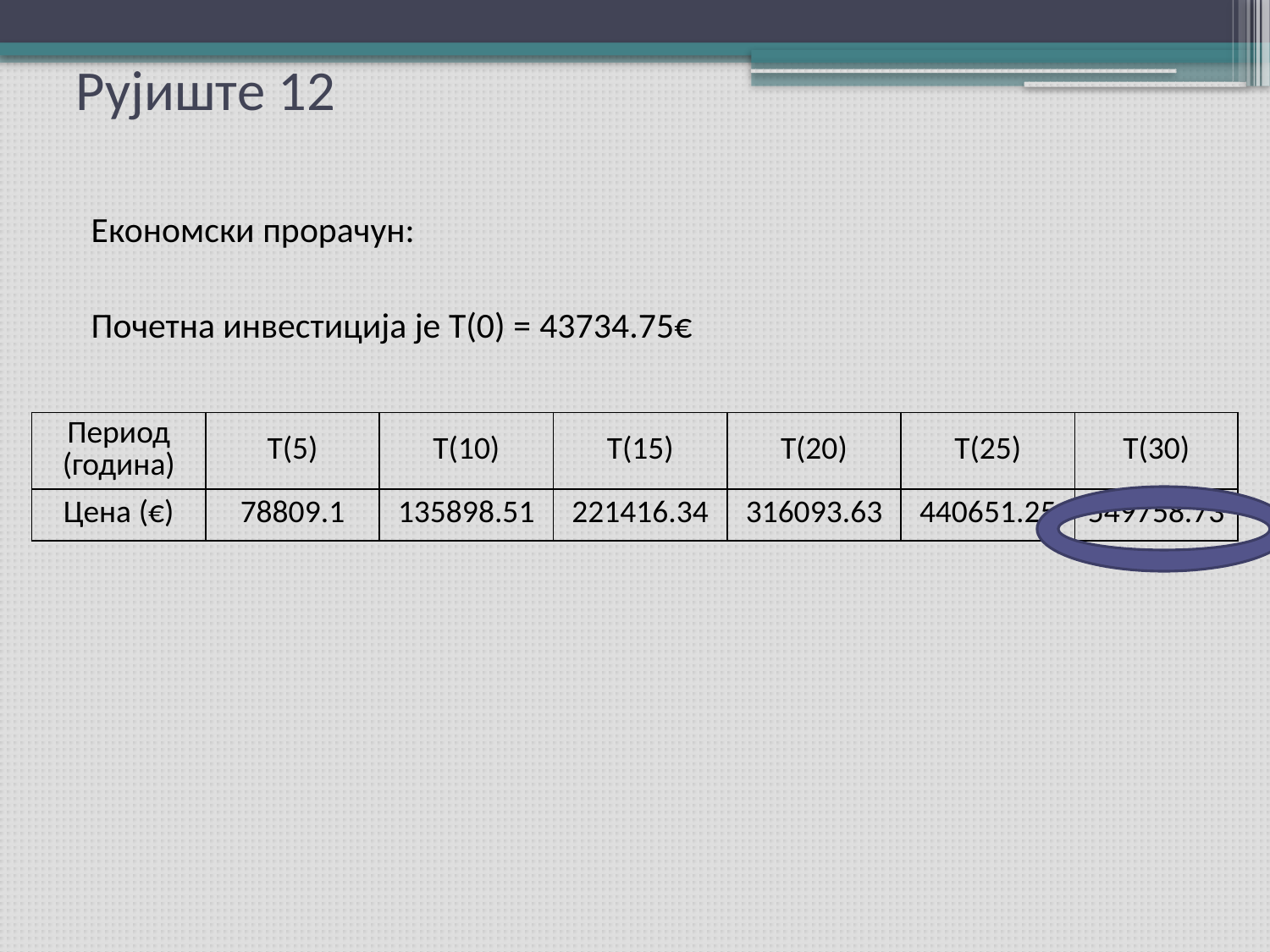

# Рујиште 12
Економски прорачун:

Почетна инвестиција је Т(0) = 43734.75€

| Период (година) | Т(5) | Т(10) | Т(15) | Т(20) | Т(25) | Т(30) |
| --- | --- | --- | --- | --- | --- | --- |
| Цена (€) | 78809.1 | 135898.51 | 221416.34 | 316093.63 | 440651.25 | 549758.73 |